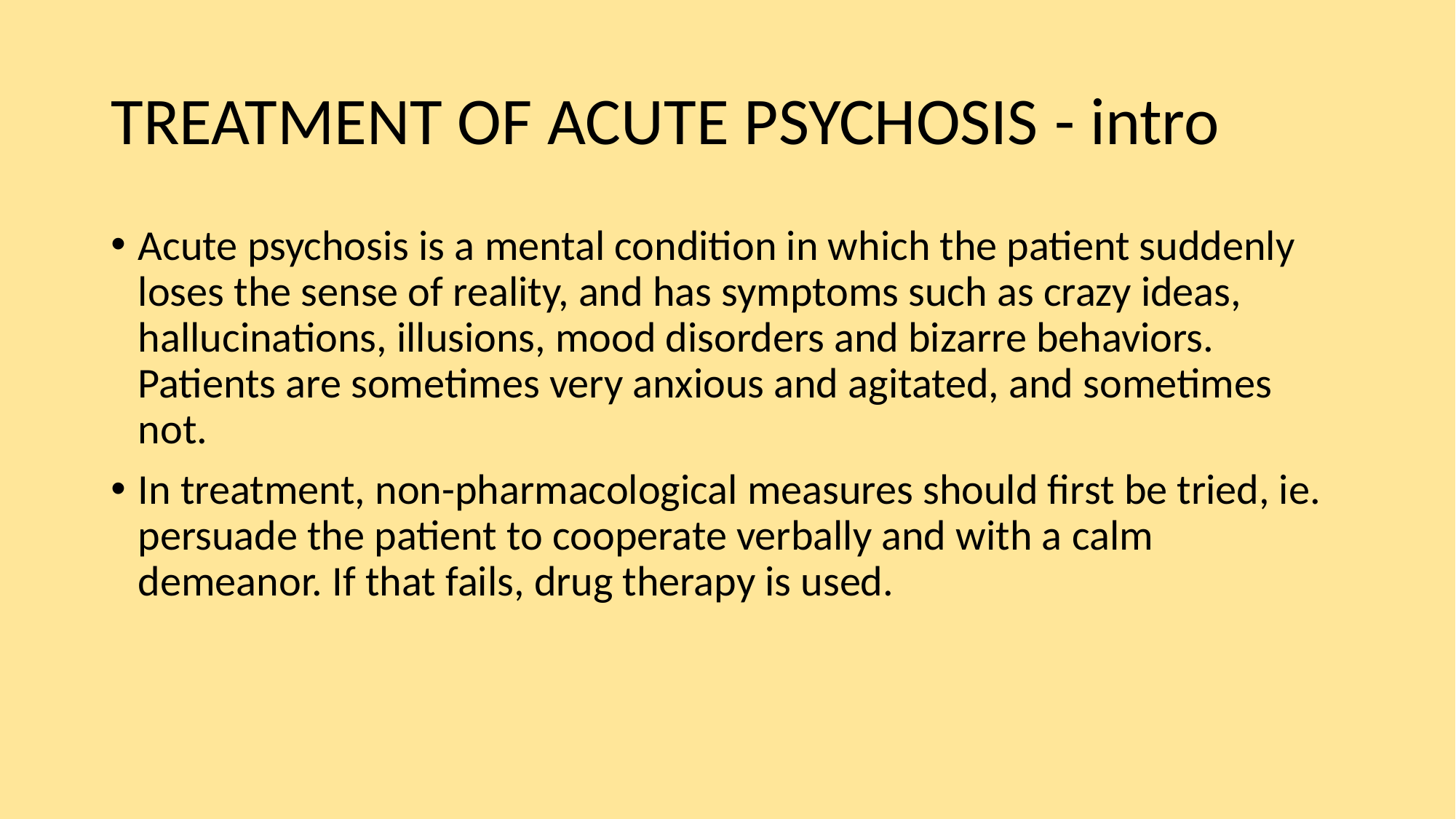

# TREATMENT OF ACUTE PSYCHOSIS - intro
Acute psychosis is a mental condition in which the patient suddenly loses the sense of reality, and has symptoms such as crazy ideas, hallucinations, illusions, mood disorders and bizarre behaviors. Patients are sometimes very anxious and agitated, and sometimes not.
In treatment, non-pharmacological measures should first be tried, ie. persuade the patient to cooperate verbally and with a calm demeanor. If that fails, drug therapy is used.